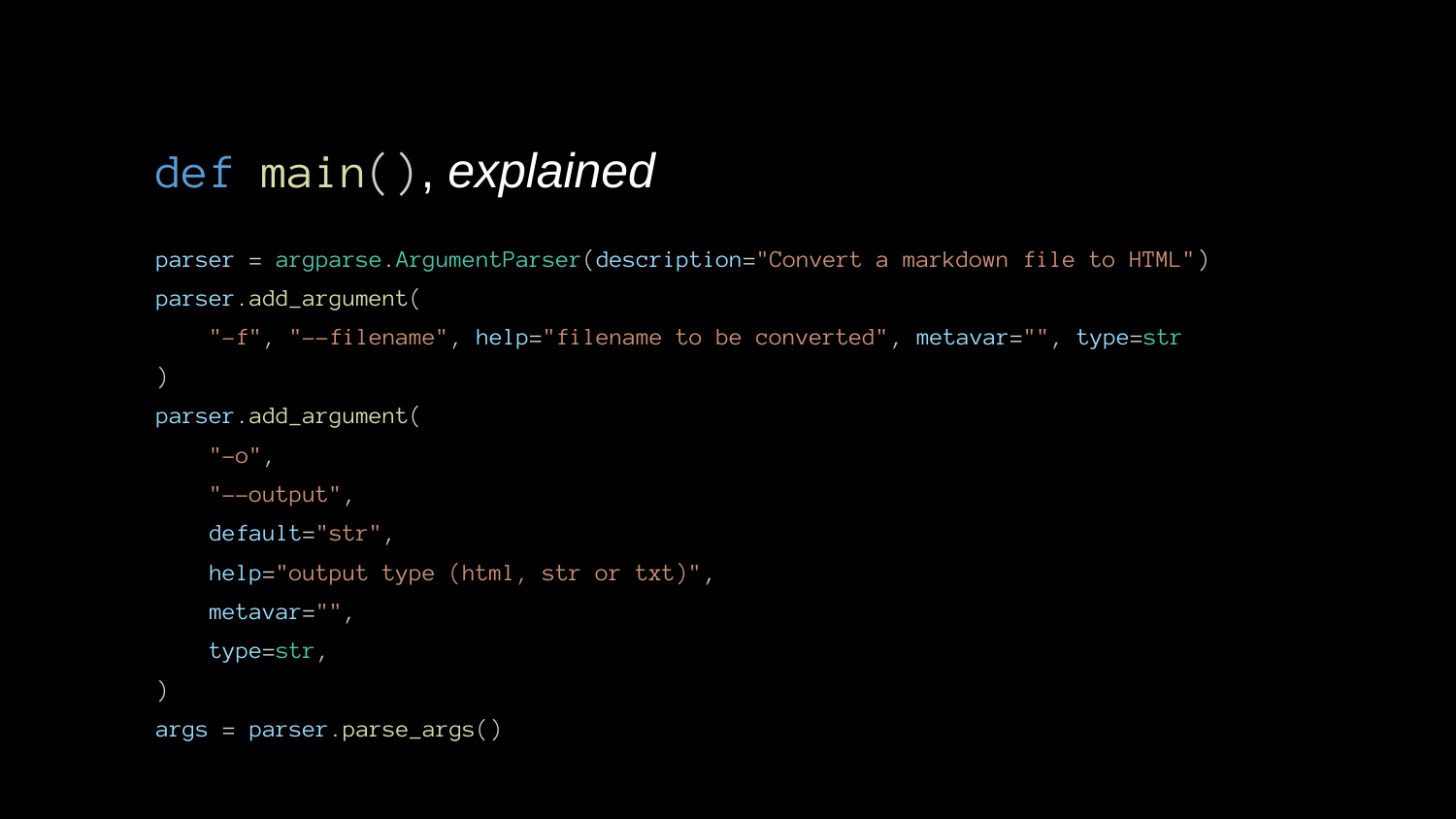

def main(), explained
parser = argparse.ArgumentParser(description="Convert a markdown file to HTML")
parser.add_argument(
    "-f", "--filename", help="filename to be converted", metavar="", type=str
)
parser.add_argument(
    "-o",
    "--output",
    default="str",
    help="output type (html, str or txt)",
    metavar="",
    type=str,
)
args = parser.parse_args()